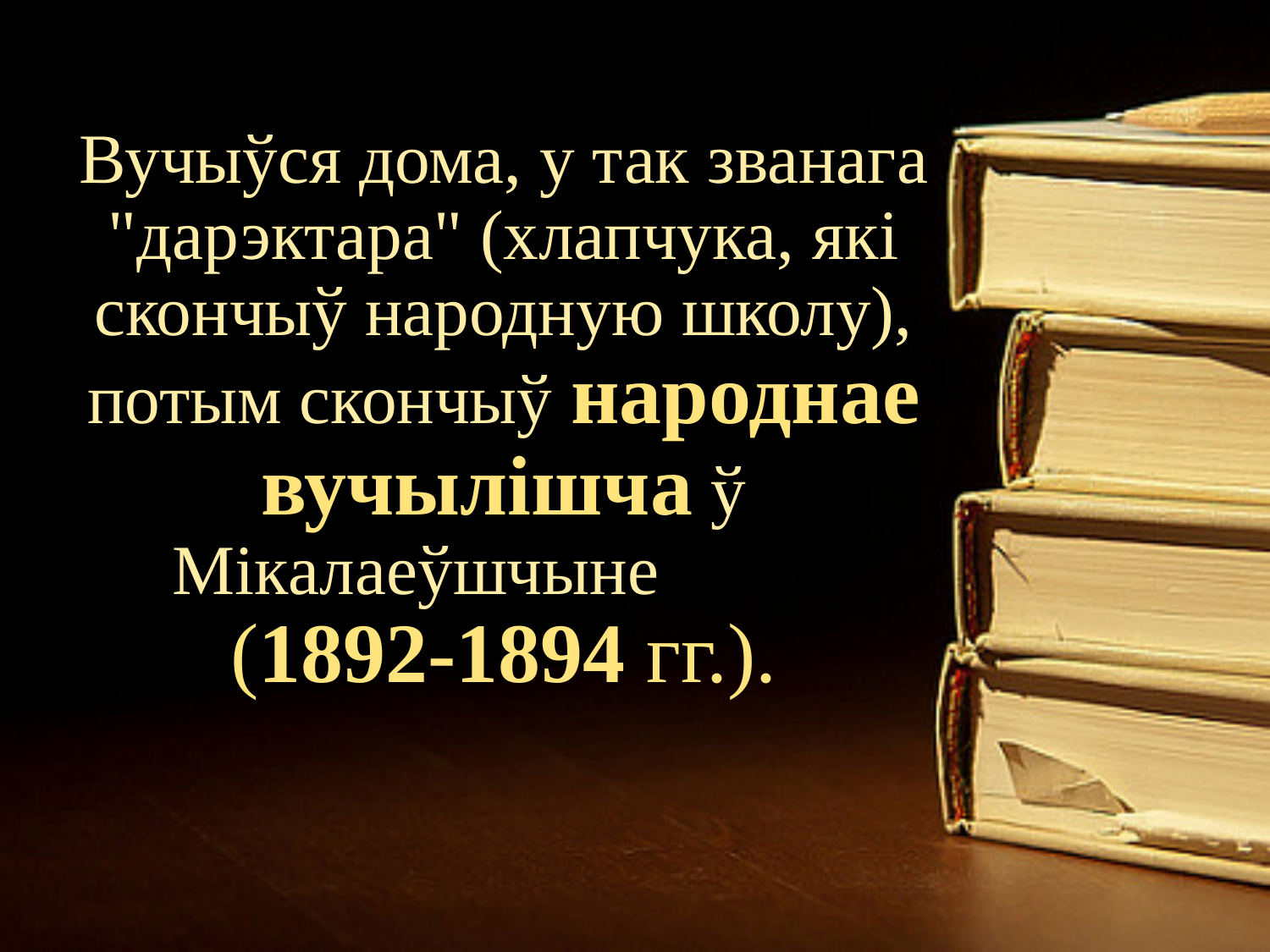

Вучыўся дома, у так званага "дарэктара" (хлапчука, які скончыў народную школу), потым скончыў народнае вучылішча ў Мікалаеўшчыне           (1892-1894 гг.).